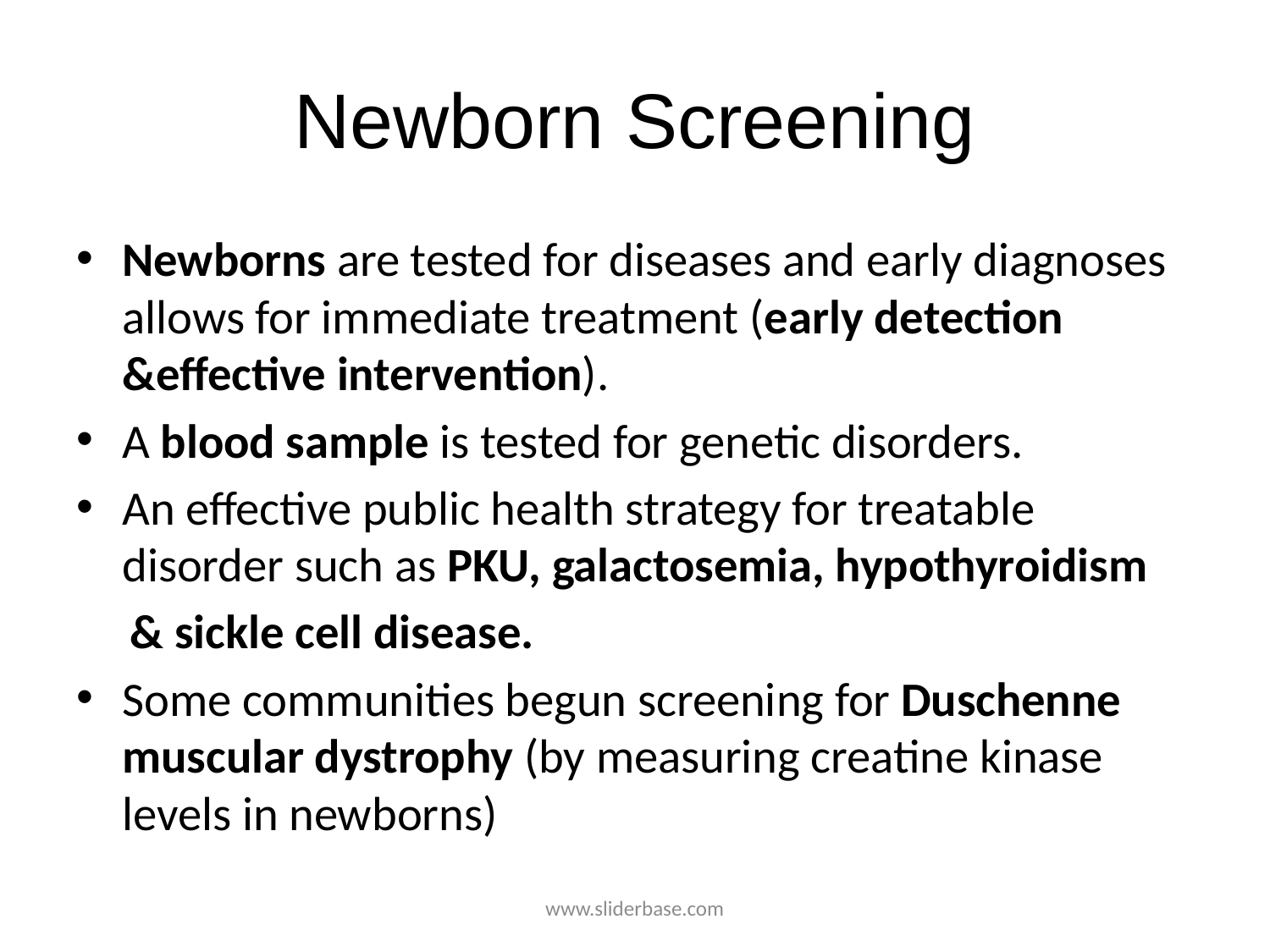

# Newborn Screening
Newborns are tested for diseases and early diagnoses allows for immediate treatment (early detection &effective intervention).
A blood sample is tested for genetic disorders.
An effective public health strategy for treatable disorder such as PKU, galactosemia, hypothyroidism
     & sickle cell disease.
Some communities begun screening for Duschenne muscular dystrophy (by measuring creatine kinase levels in newborns)

www.sliderbase.com